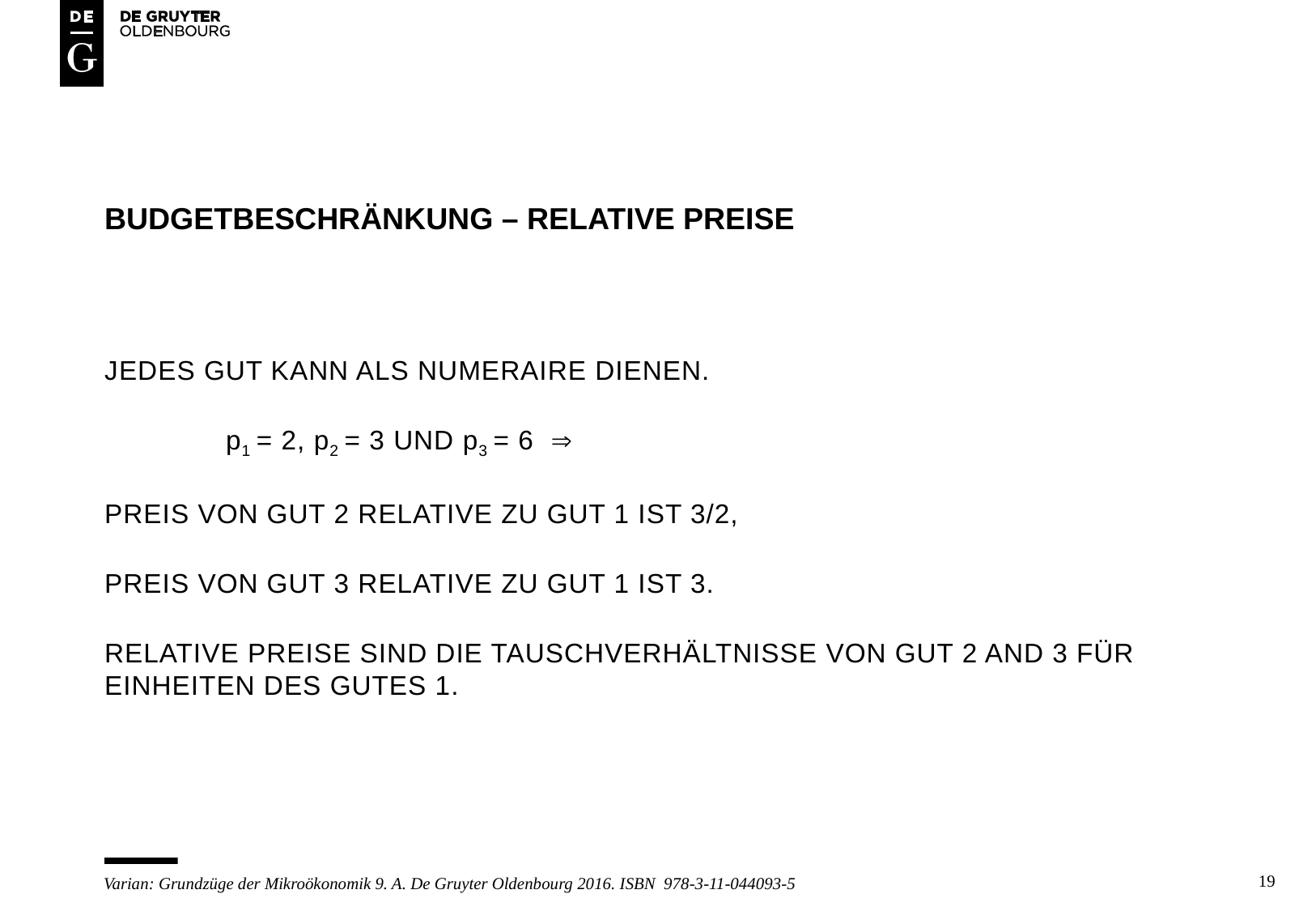

# Budgetbeschränkung – relative Preise

Jedes Gut kann als Numeraire dienen.
	p1 = 2, p2 = 3 und p3 = 6  ⇒
Preis von Gut 2 relative zu Gut 1 ist 3/2,
Preis von Gut 3 relative zu Gut 1 ist 3.
Relative Preise sind die Tauschverhältnisse von Gut 2 and 3 für Einheiten des Gutes 1.

19
Varian: Grundzüge der Mikroökonomik 9. A. De Gruyter Oldenbourg 2016. ISBN  978-3-11-044093-5